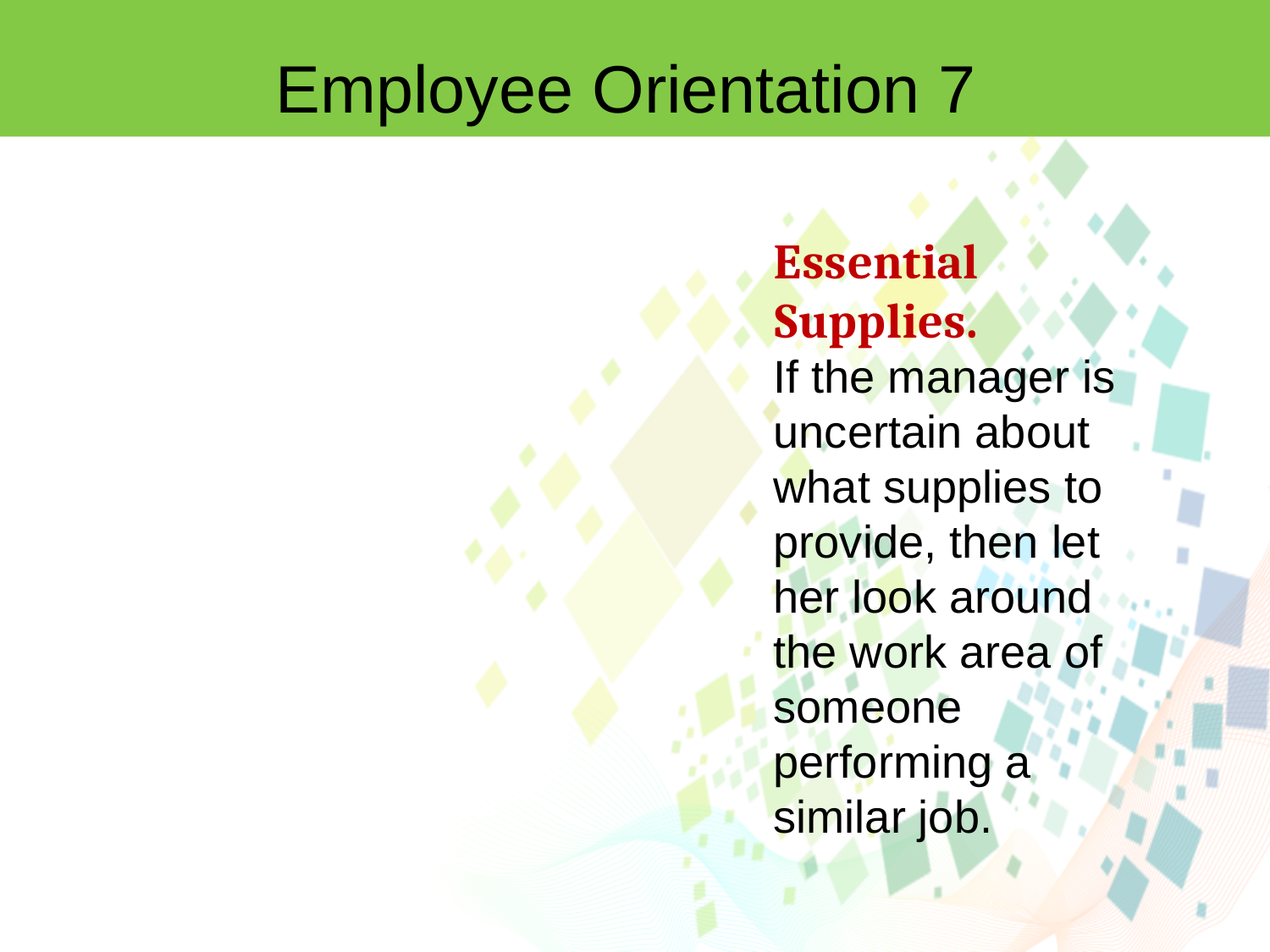

Employee Orientation 7
Essential Supplies.
If the manager is uncertain about what supplies to provide, then let her look around the work area of someone performing a similar job.